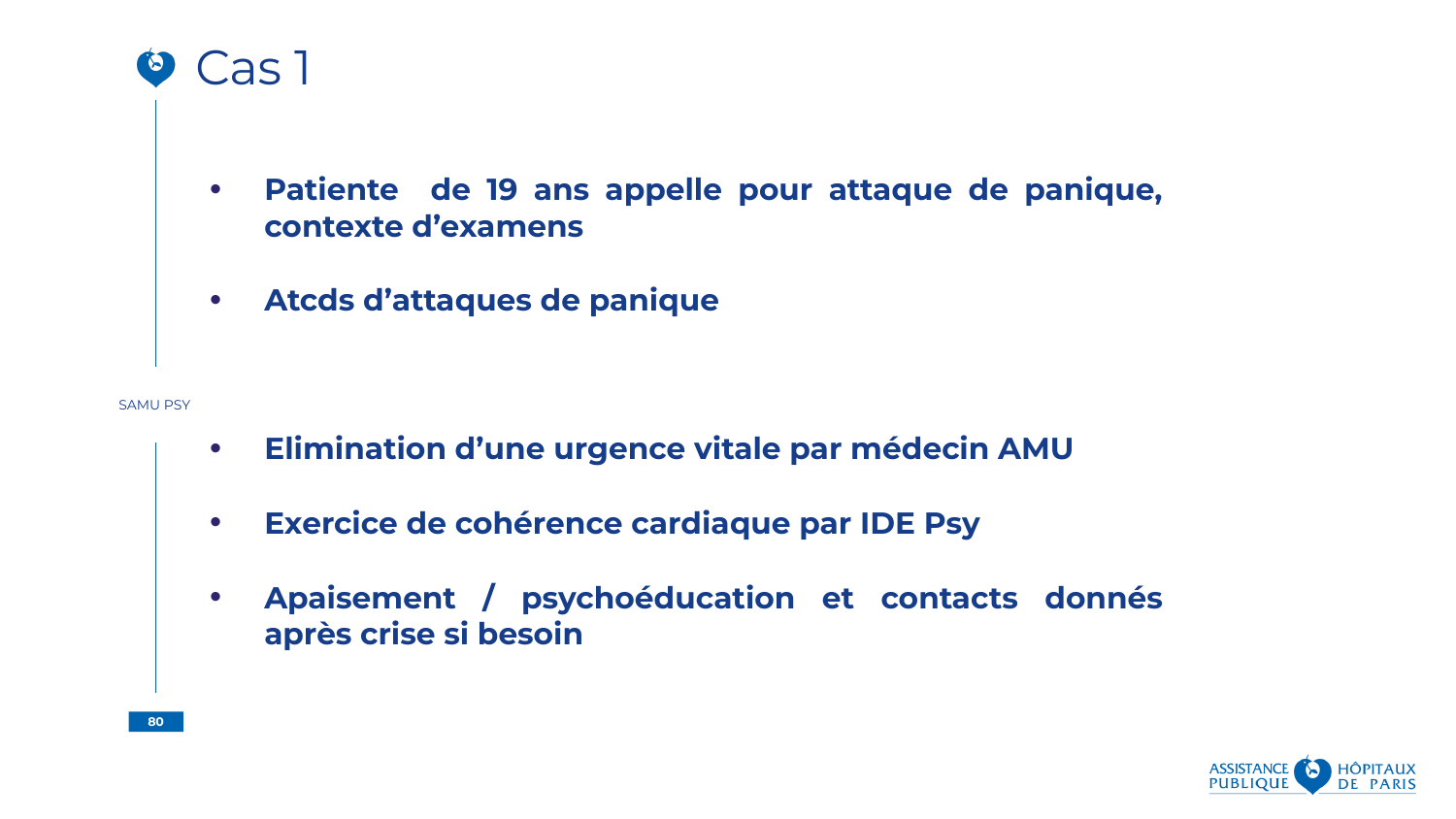

Cas 1
Patiente  de 19 ans appelle pour attaque de panique, contexte d’examens
Atcds d’attaques de panique

Elimination d’une urgence vitale par médecin AMU
Exercice de cohérence cardiaque par IDE Psy
Apaisement / psychoéducation et contacts donnés après crise si besoin

SAMU PSY
80